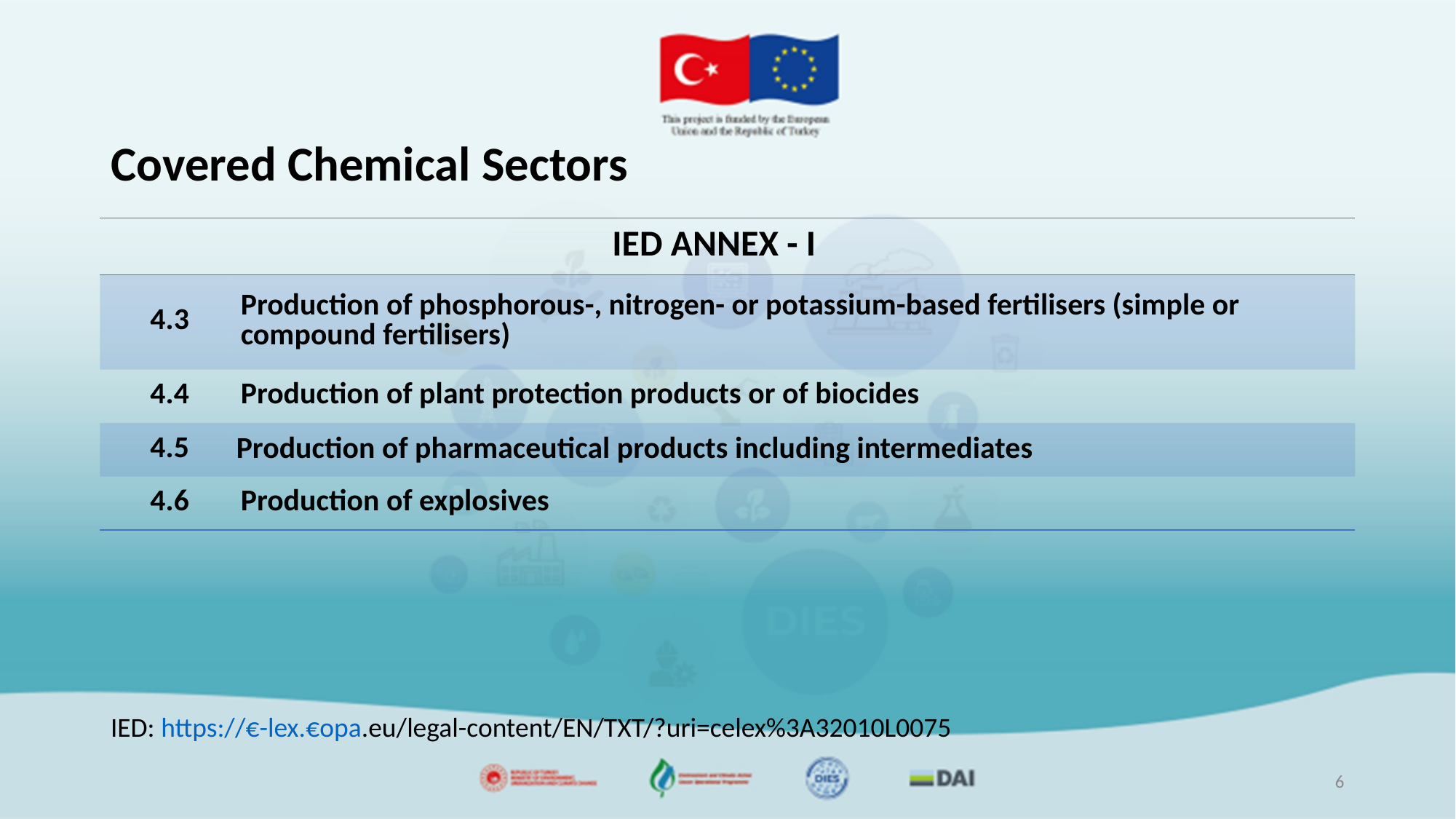

# Covered Chemical Sectors
| IED ANNEX - I |  |
| --- | --- |
| 4.3 | Production of phosphorous-, nitrogen- or potassium-based fertilisers (simple or compound fertilisers) |
| 4.4 | Production of plant protection products or of biocides |
| 4.5 | Production of pharmaceutical products including intermediates |
| 4.6 | Production of explosives |
IED: https://€-lex.€opa.eu/legal-content/EN/TXT/?uri=celex%3A32010L0075
6